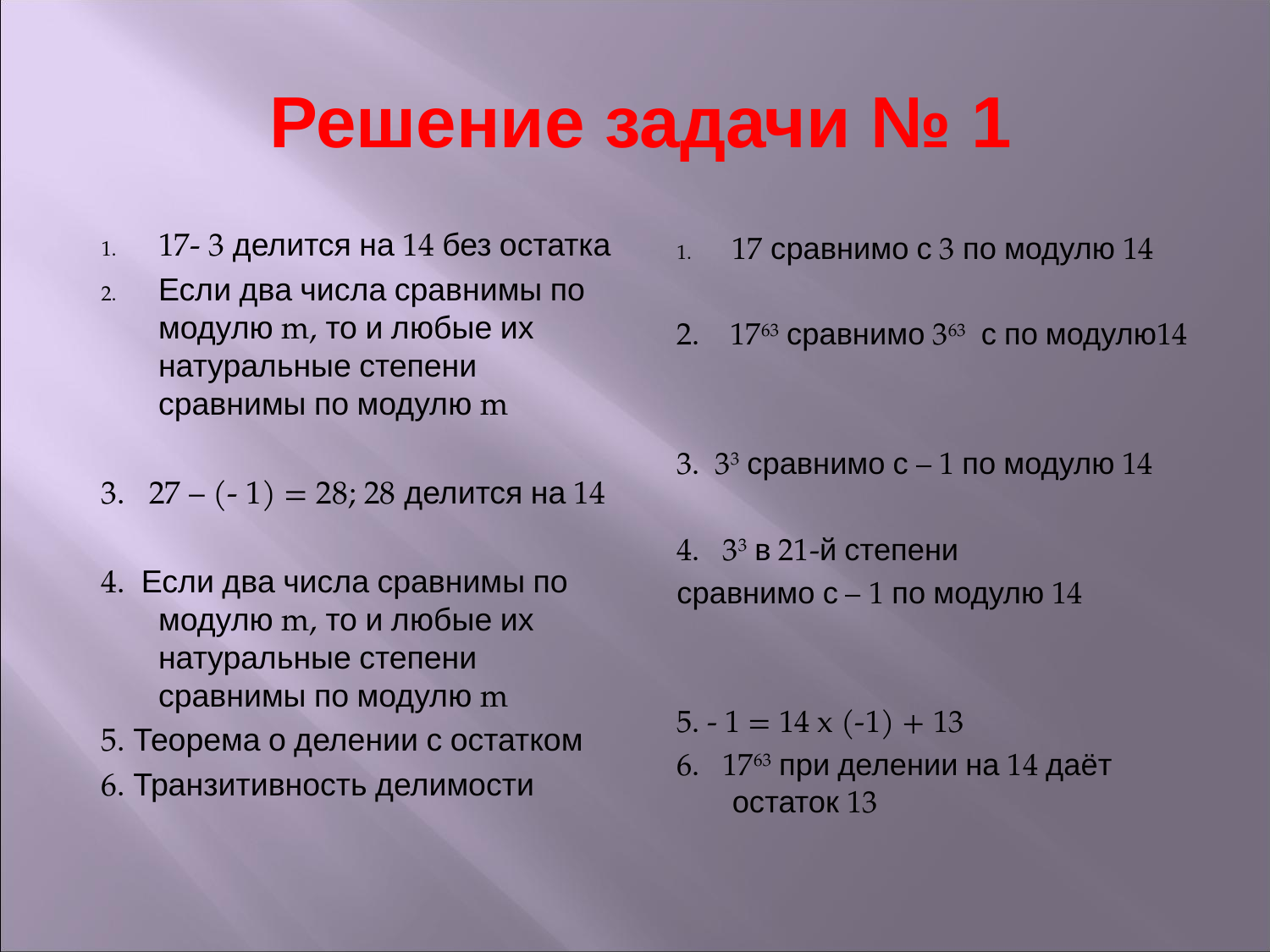

# Решение задачи № 1

17- 3 делится на 14 без остатка
Если два числа сравнимы по модулю m, то и любые их натуральные степени сравнимы по модулю m

3.   27 – (- 1) = 28; 28 делится на 14

4.  Если два числа сравнимы по модулю m, то и любые их натуральные степени сравнимы по модулю m
5. Теорема о делении с остатком
6. Транзитивность делимости

17 сравнимо с 3 по модулю 14

2.    1763 сравнимо 363  с по модулю14

3.  33 сравнимо с – 1 по модулю 14

4.   33 в 21-й степени
сравнимо с – 1 по модулю 14

5. - 1 = 14 x (-1) + 13
6.   1763 при делении на 14 даёт остаток 13